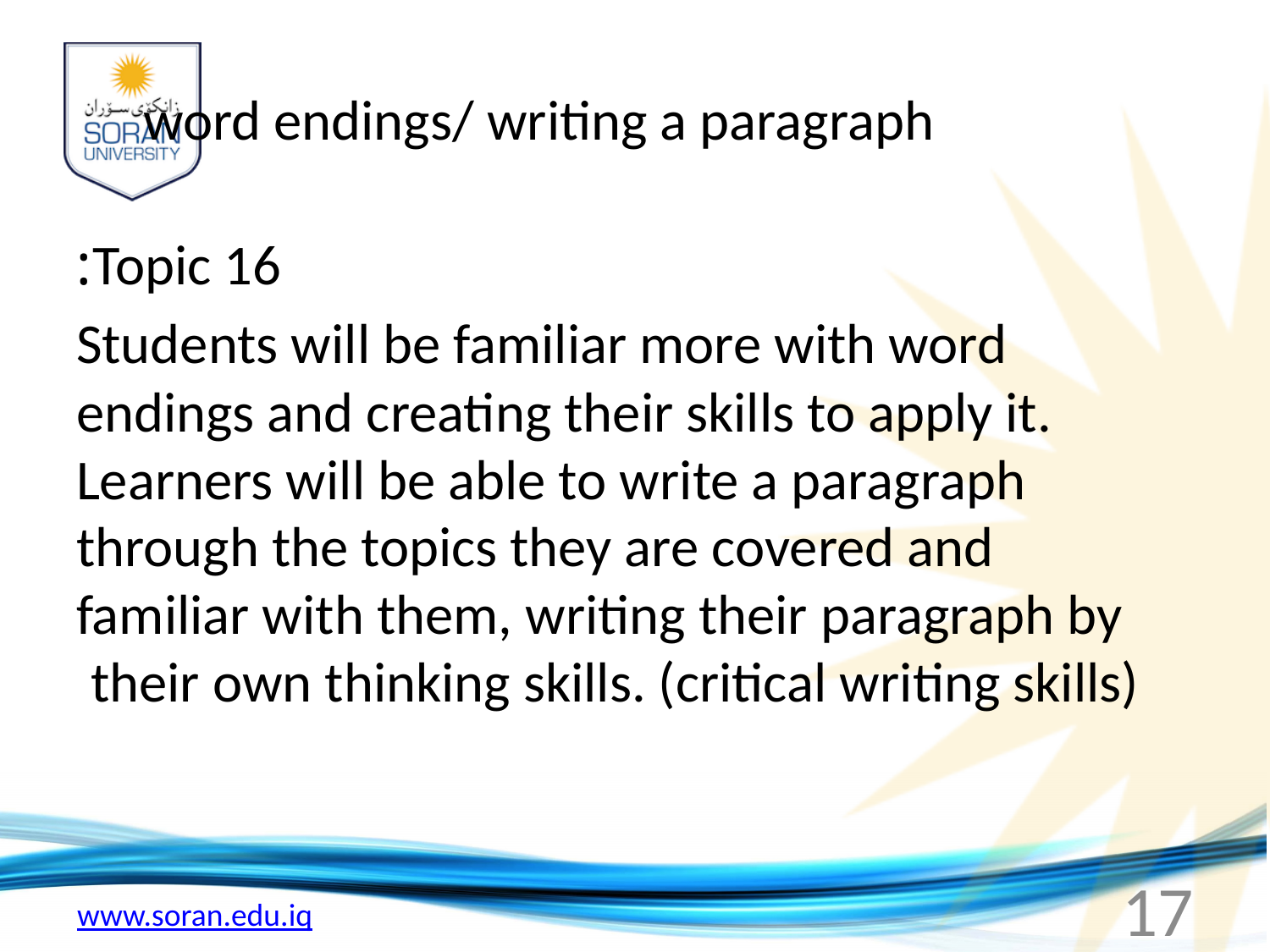

# word endings/ writing a paragraph
Topic 16:
Students will be familiar more with word endings and creating their skills to apply it. Learners will be able to write a paragraph through the topics they are covered and familiar with them, writing their paragraph by their own thinking skills. (critical writing skills)
17